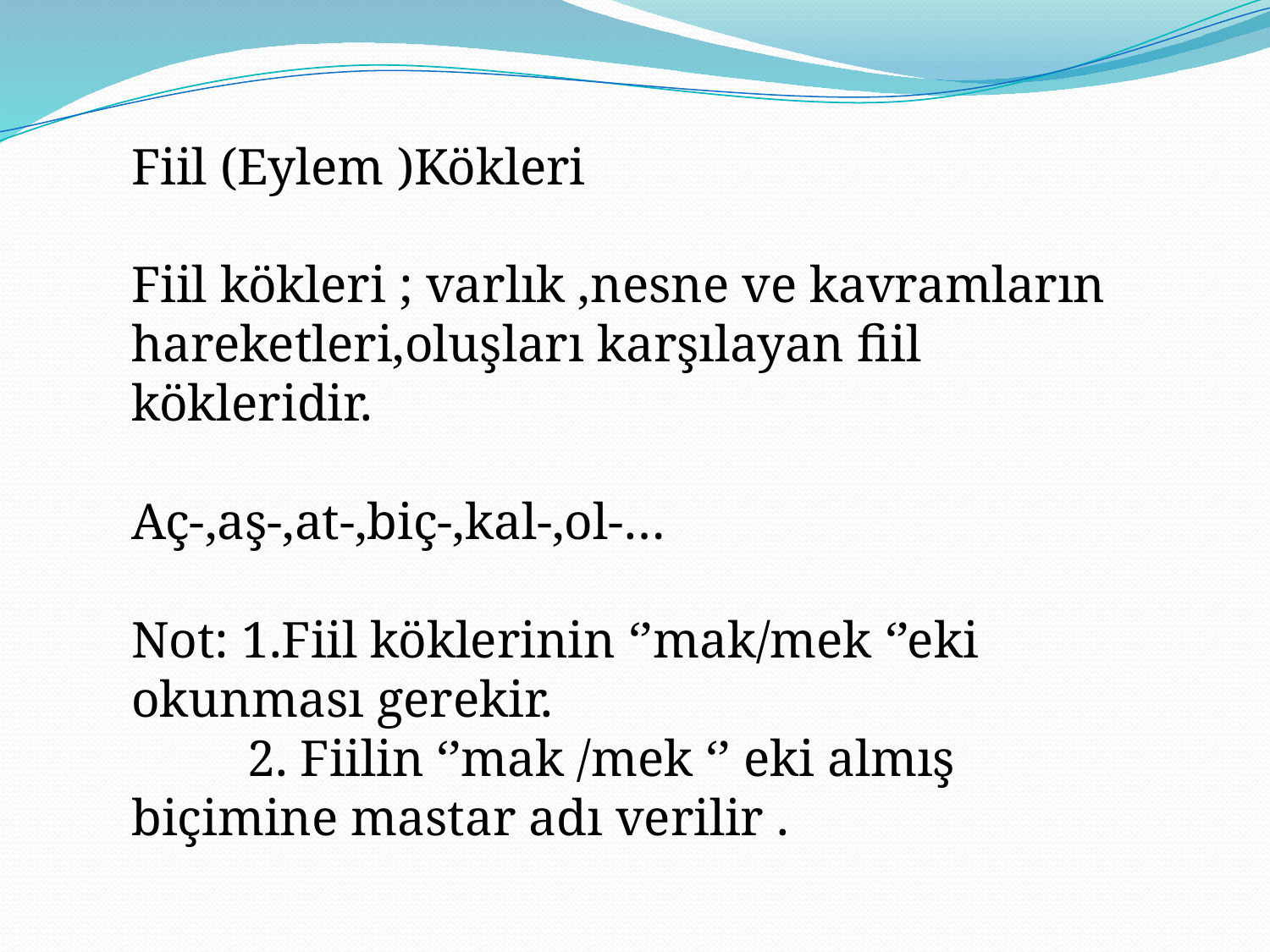

Fiil (Eylem )Kökleri

Fiil kökleri ; varlık ,nesne ve kavramların hareketleri,oluşları karşılayan fiil kökleridir.

Aç-,aş-,at-,biç-,kal-,ol-…

Not: 1.Fiil köklerinin ‘’mak/mek ‘’eki okunması gerekir.
         2. Fiilin ‘’mak /mek ‘’ eki almış biçimine mastar adı verilir .